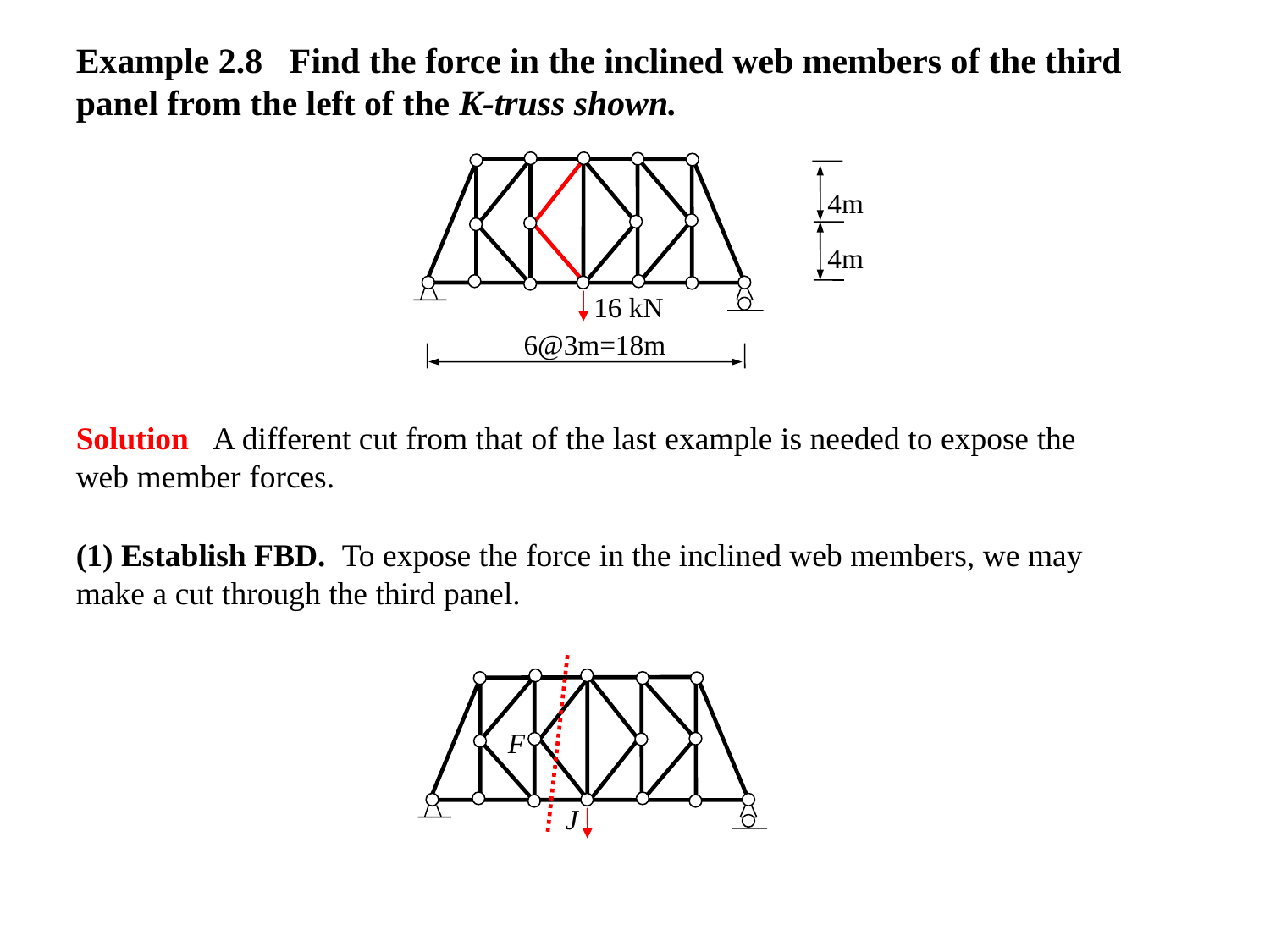

Example 2.8   Find the force in the inclined web members of the third panel from the left of the K-truss shown.

4m

4m

16 kN

6@3m=18m

Solution   A different cut from that of the last example is needed to expose the web member forces.
(1) Establish FBD.  To expose the force in the inclined web members, we may make a cut through the third panel.

F

J